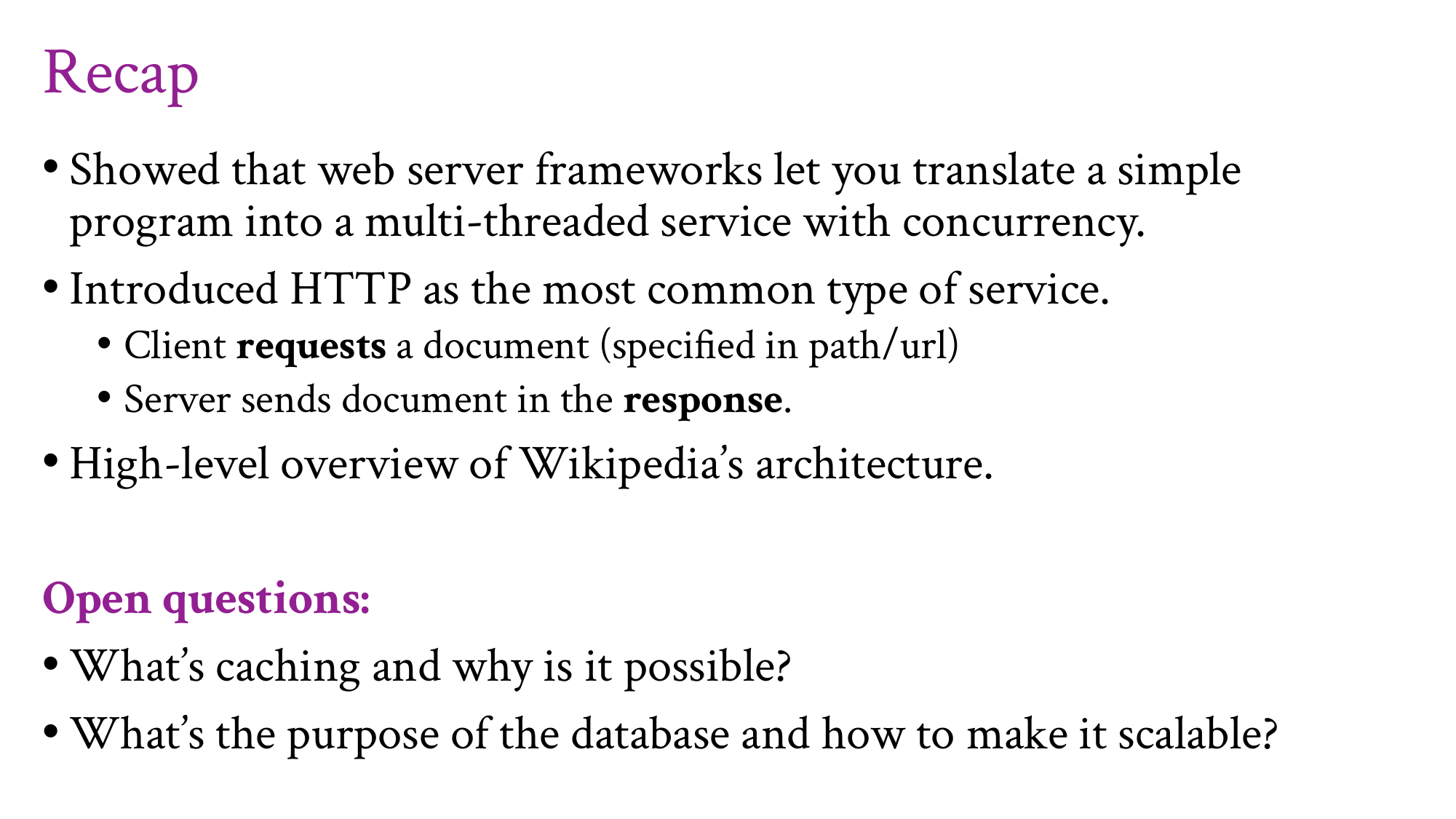

# Recap
Showed that web server frameworks let you translate a simple program into a multi-threaded service with concurrency.
Introduced HTTP as the most common type of service.
Client requests a document (specified in path/url)
Server sends document in the response.
High-level overview of Wikipedia’s architecture.

Open questions:
What’s caching and why is it possible?
What’s the purpose of the database and how to make it scalable?